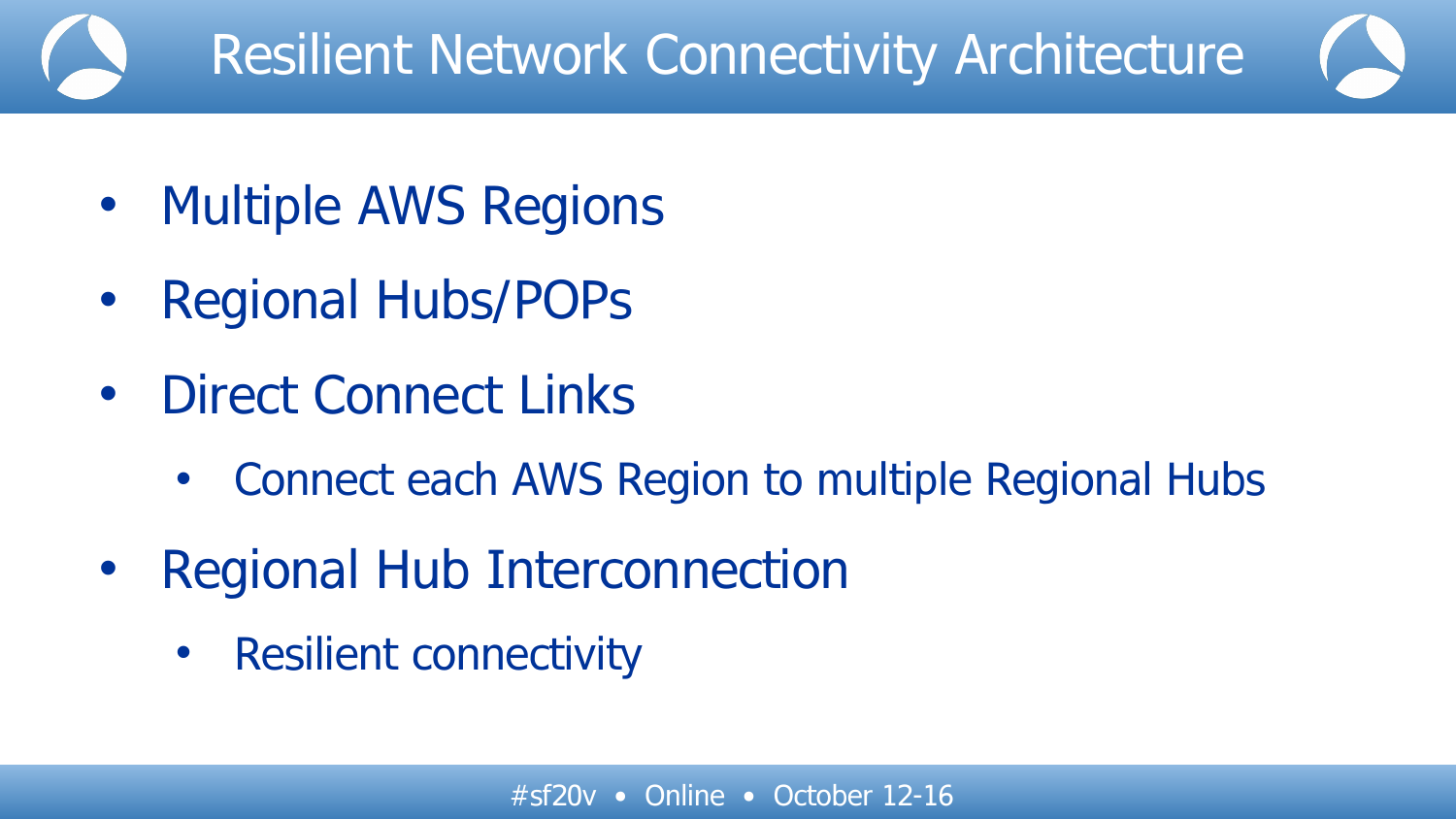

# Resilient Network Connectivity Architecture
Multiple AWS Regions
Regional Hubs/POPs
Direct Connect Links
Connect each AWS Region to multiple Regional Hubs
Regional Hub Interconnection
Resilient connectivity